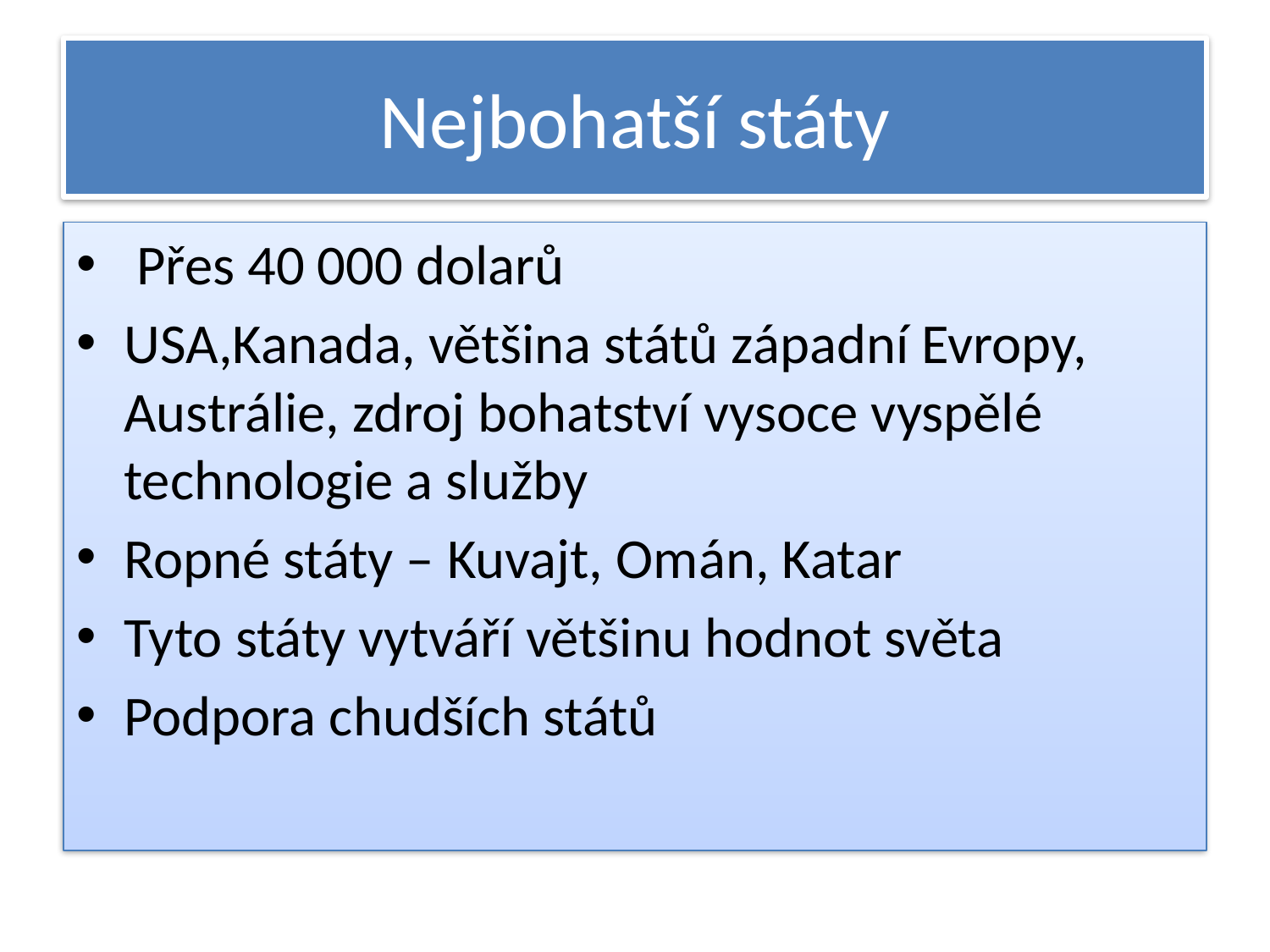

# Nejbohatší státy
 Přes 40 000 dolarů
USA,Kanada, většina států západní Evropy, Austrálie, zdroj bohatství vysoce vyspělé technologie a služby
Ropné státy – Kuvajt, Omán, Katar
Tyto státy vytváří většinu hodnot světa
Podpora chudších států